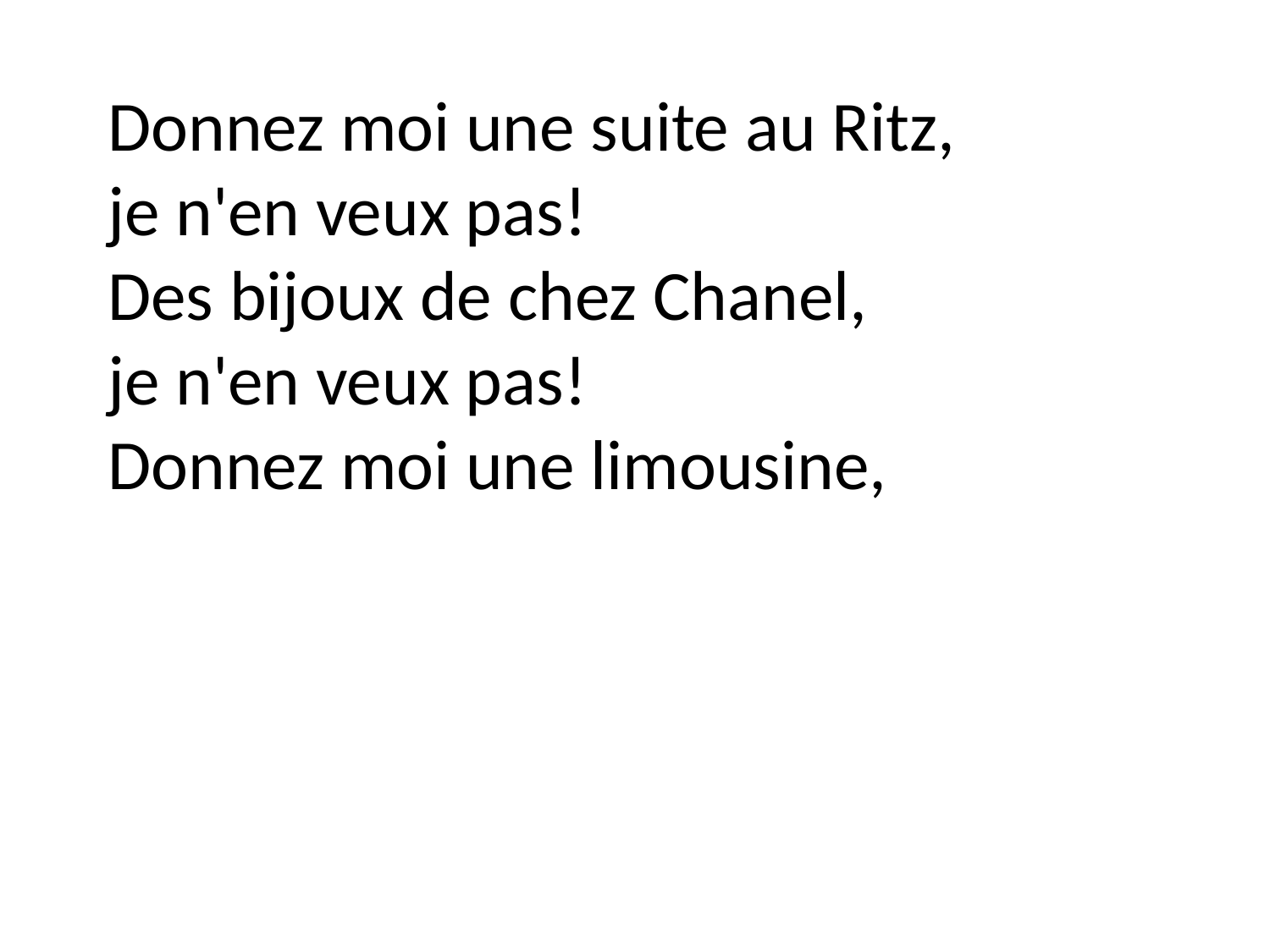

Donnez moi une suite au Ritz,
je n'en veux pas!
Des bijoux de chez Chanel,
je n'en veux pas!
Donnez moi une limousine,